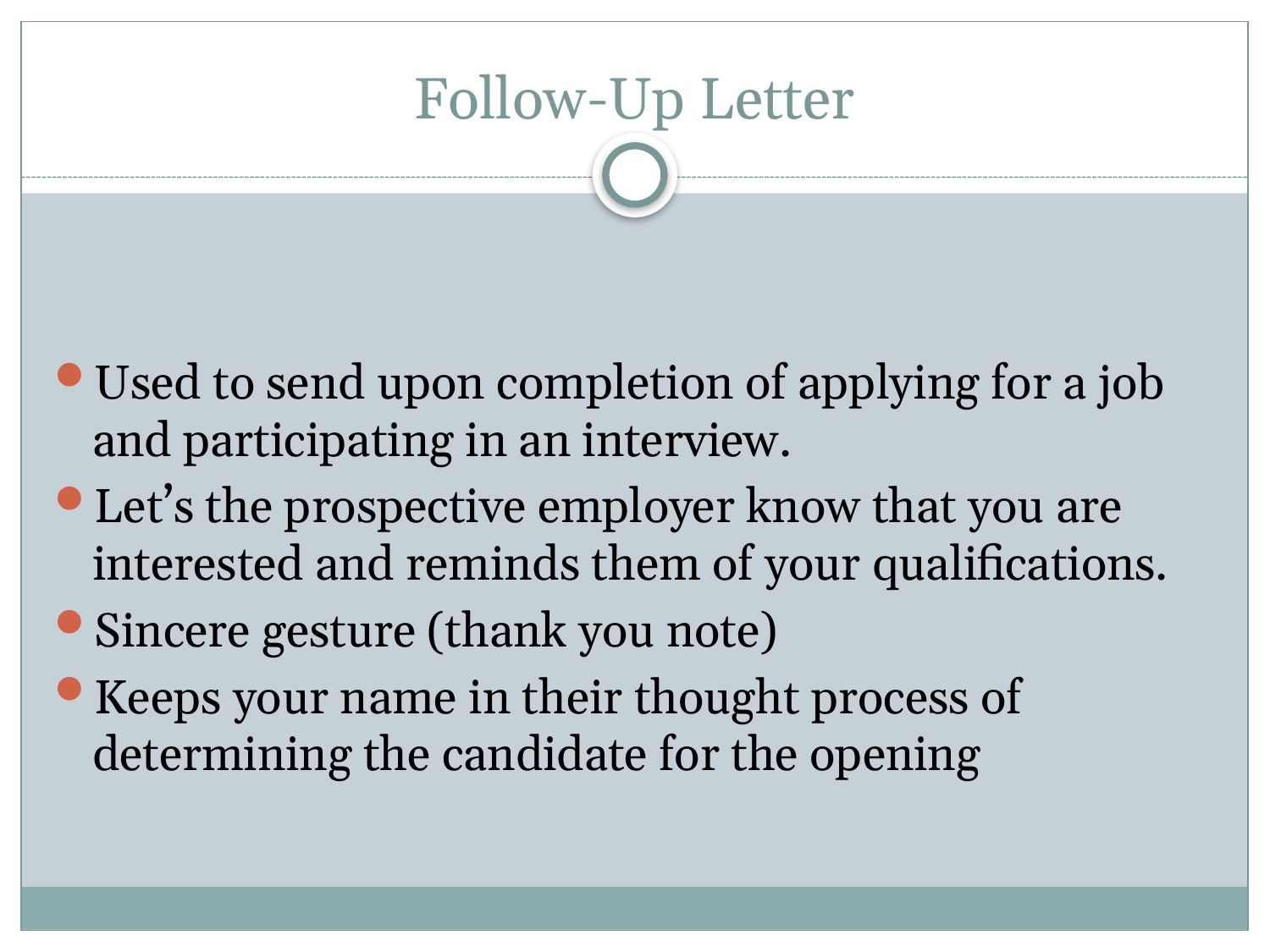

# Follow-Up Letter

Used to send upon completion of applying for a job and participating in an interview.
Let’s the prospective employer know that you are interested and reminds them of your qualifications.
Sincere gesture (thank you note)
Keeps your name in their thought process of determining the candidate for the opening